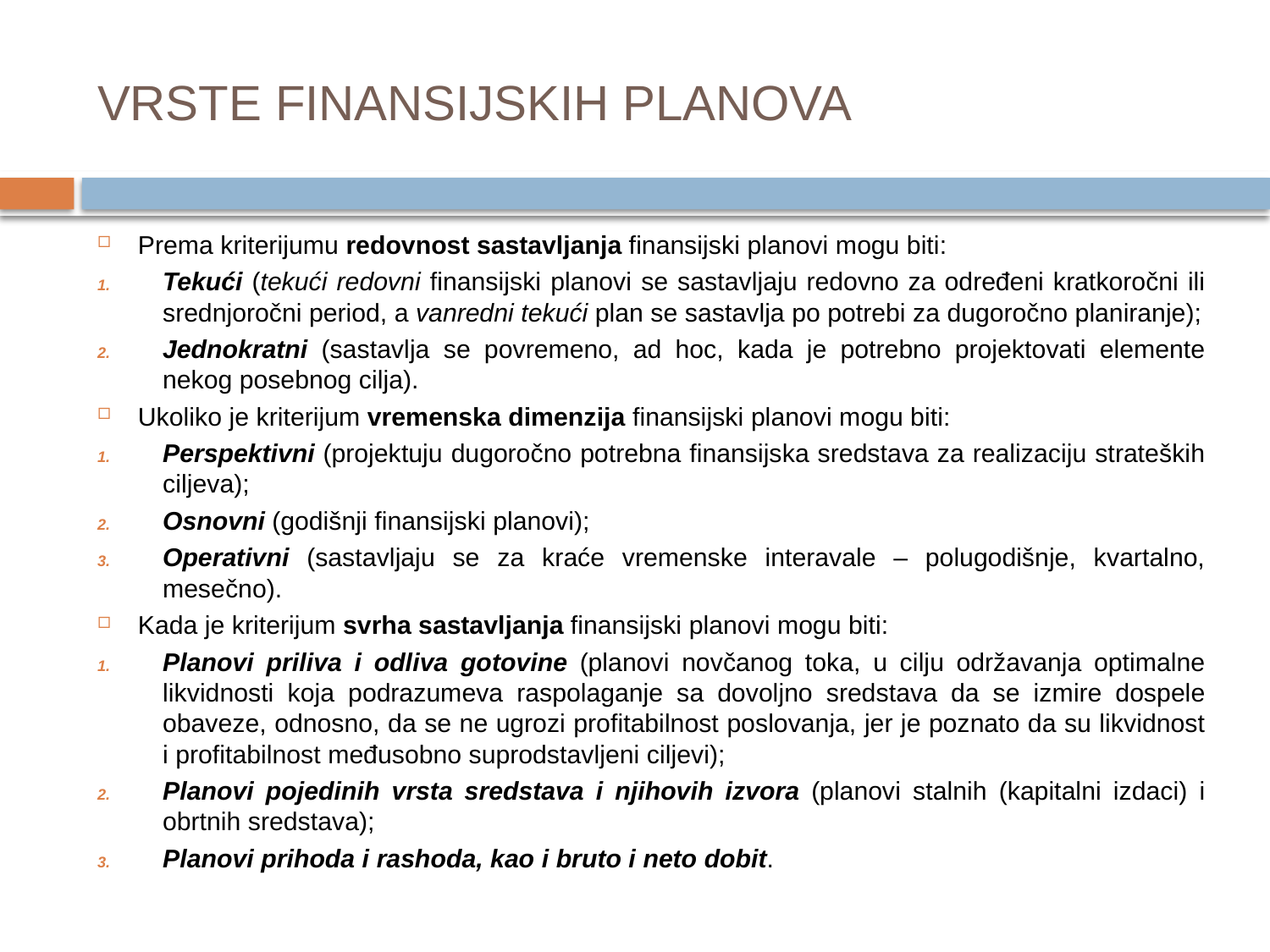

# VRSTE FINANSIJSKIH PLANOVA
Prema kriterijumu redovnost sastavljanja finansijski planovi mogu biti:
Tekući (tekući redovni finansijski planovi se sastavljaju redovno za određeni kratkoročni ili srednjoročni period, a vanredni tekući plan se sastavlja po potrebi za dugoročno planiranje);
Jednokratni (sastavlja se povremeno, ad hoc, kada je potrebno projektovati elemente nekog posebnog cilja).
Ukoliko je kriterijum vremenska dimenzija finansijski planovi mogu biti:
Perspektivni (projektuju dugoročno potrebna finansijska sredstava za realizaciju strateških ciljeva);
Osnovni (godišnji finansijski planovi);
Operativni (sastavljaju se za kraće vremenske interavale – polugodišnje, kvartalno, mesečno).
Kada je kriterijum svrha sastavljanja finansijski planovi mogu biti:
Planovi priliva i odliva gotovine (planovi novčanog toka, u cilju održavanja optimalne likvidnosti koja podrazumeva raspolaganje sa dovoljno sredstava da se izmire dospele obaveze, odnosno, da se ne ugrozi profitabilnost poslovanja, jer je poznato da su likvidnost i profitabilnost međusobno suprodstavljeni ciljevi);
Planovi pojedinih vrsta sredstava i njihovih izvora (planovi stalnih (kapitalni izdaci) i obrtnih sredstava);
Planovi prihoda i rashoda, kao i bruto i neto dobit.